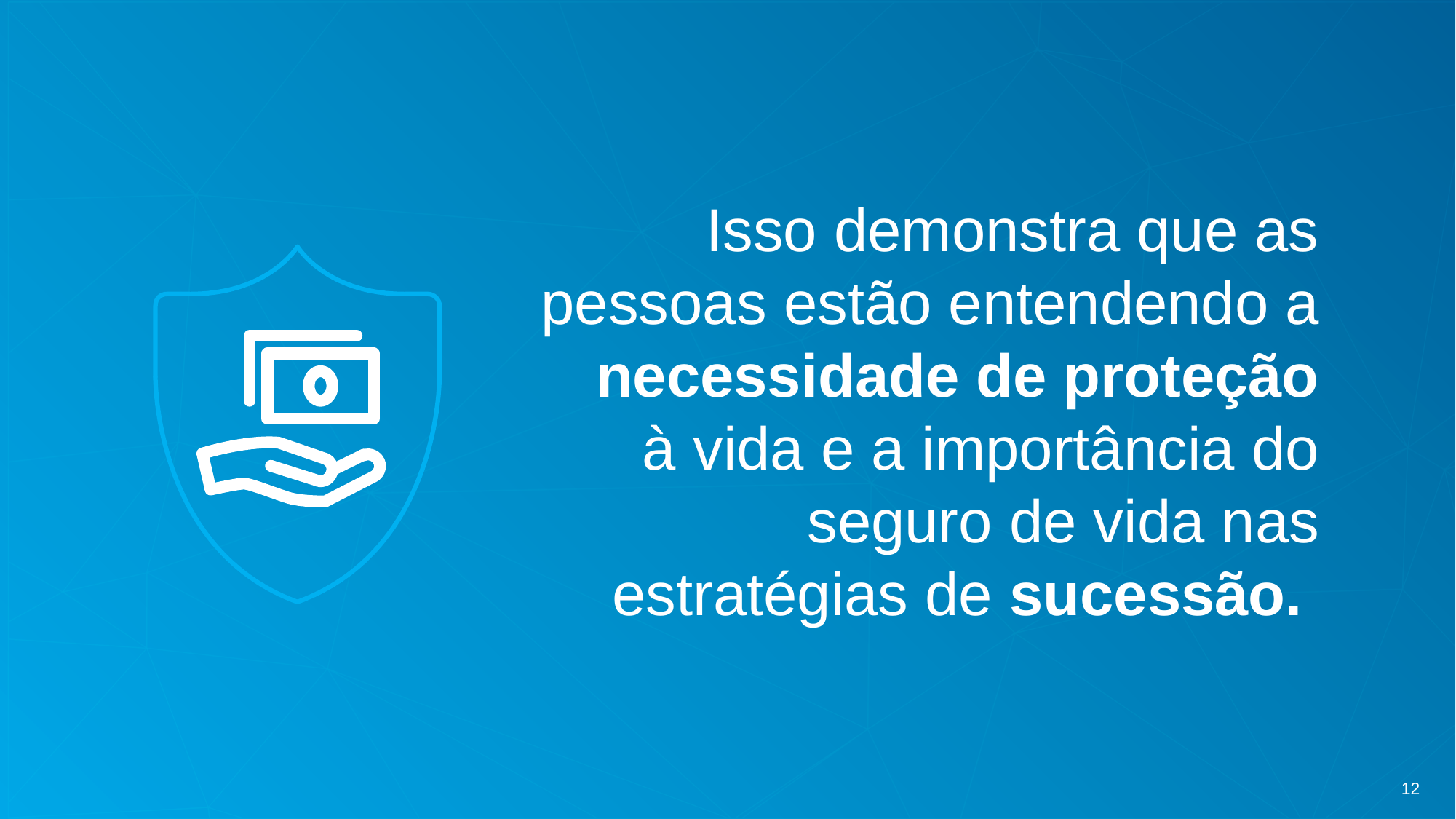

Isso demonstra que as pessoas estão entendendo a necessidade de proteção
à vida e a importância do seguro de vida nas estratégias de sucessão.

12